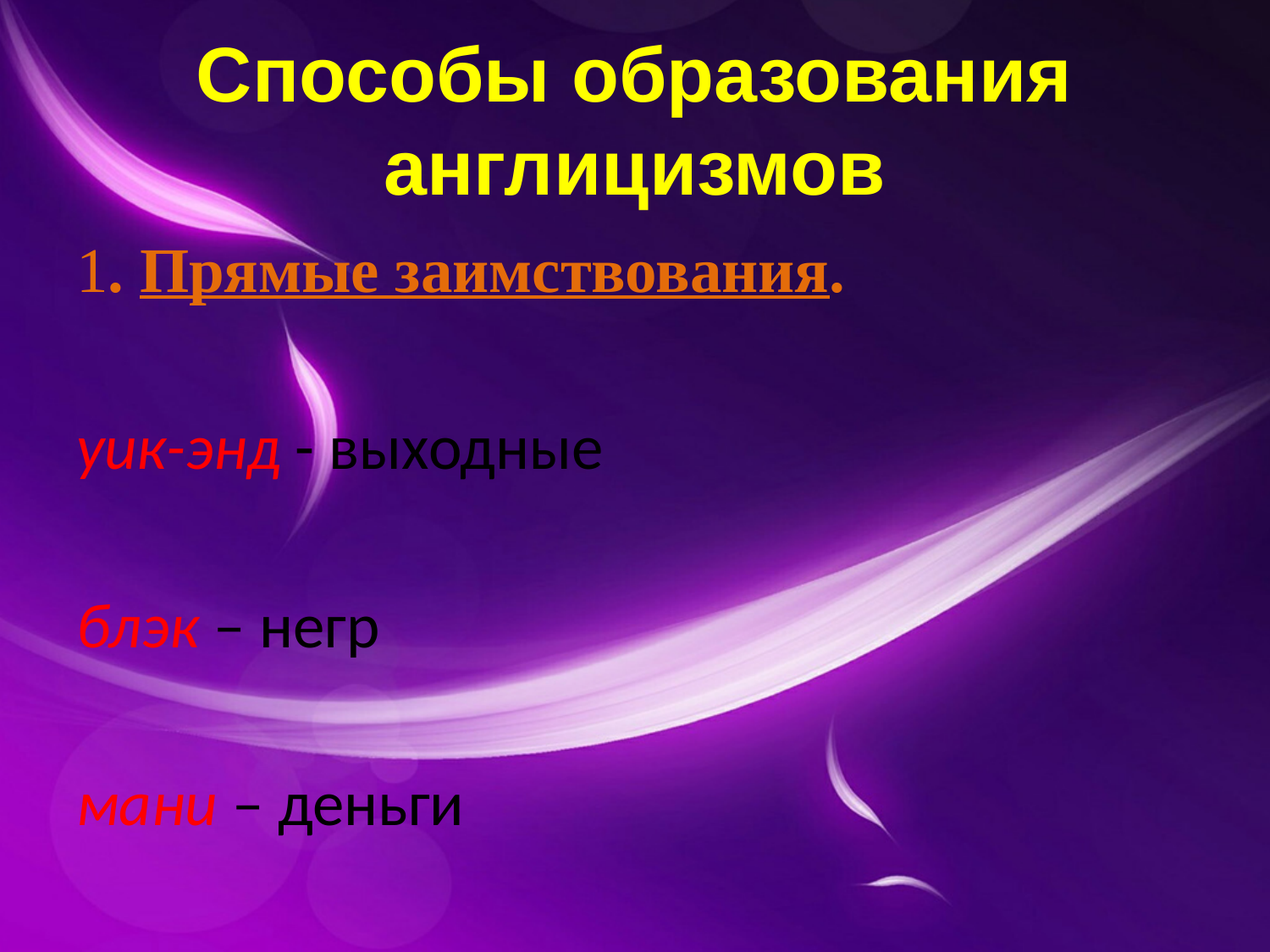

# Способы образования англицизмов
1. Прямые заимствования.

уик-энд - выходные

блэк – негр

мани – деньги